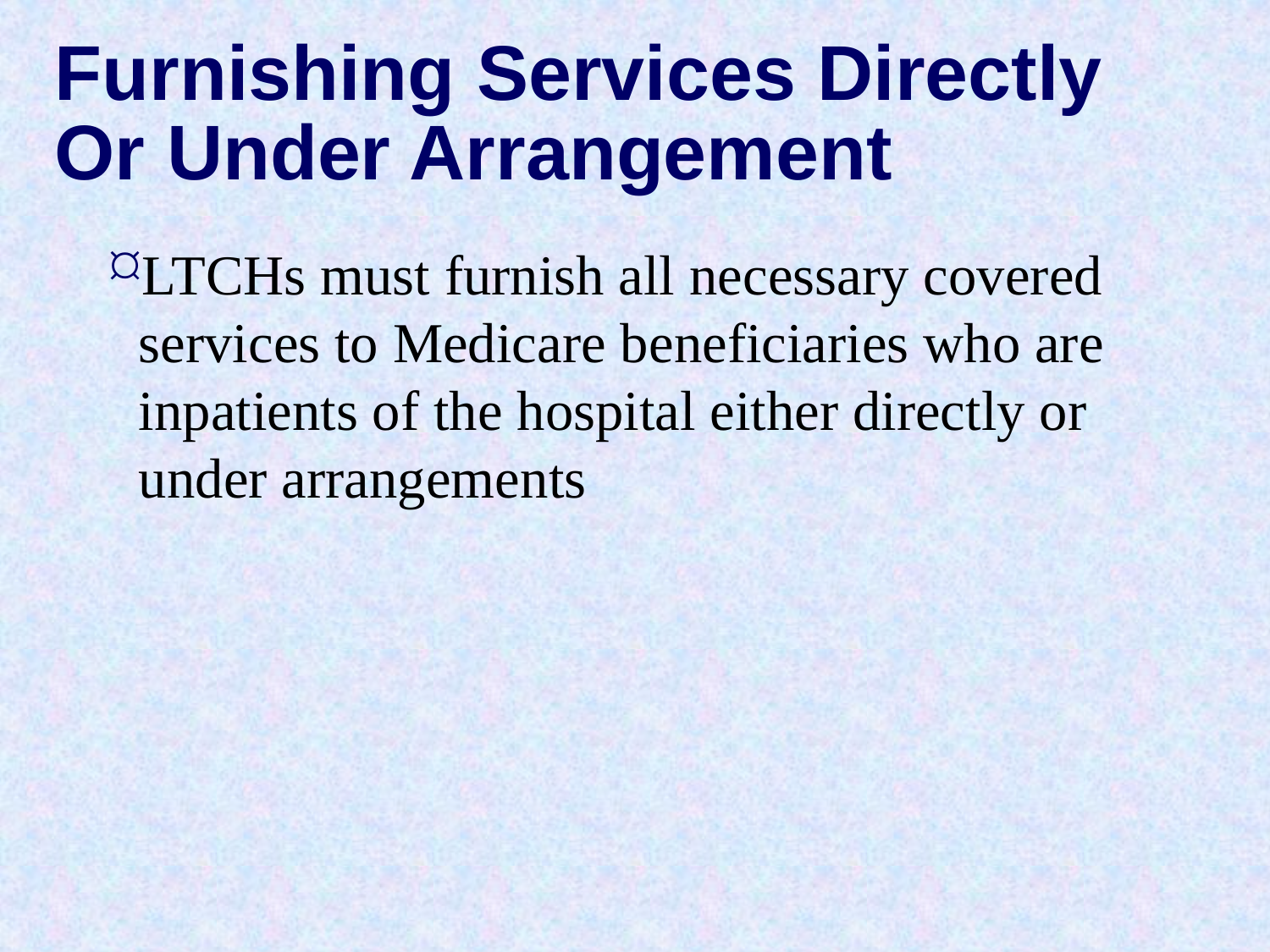

# Furnishing Services Directly Or Under Arrangement
LTCHs must furnish all necessary covered services to Medicare beneficiaries who are inpatients of the hospital either directly or under arrangements